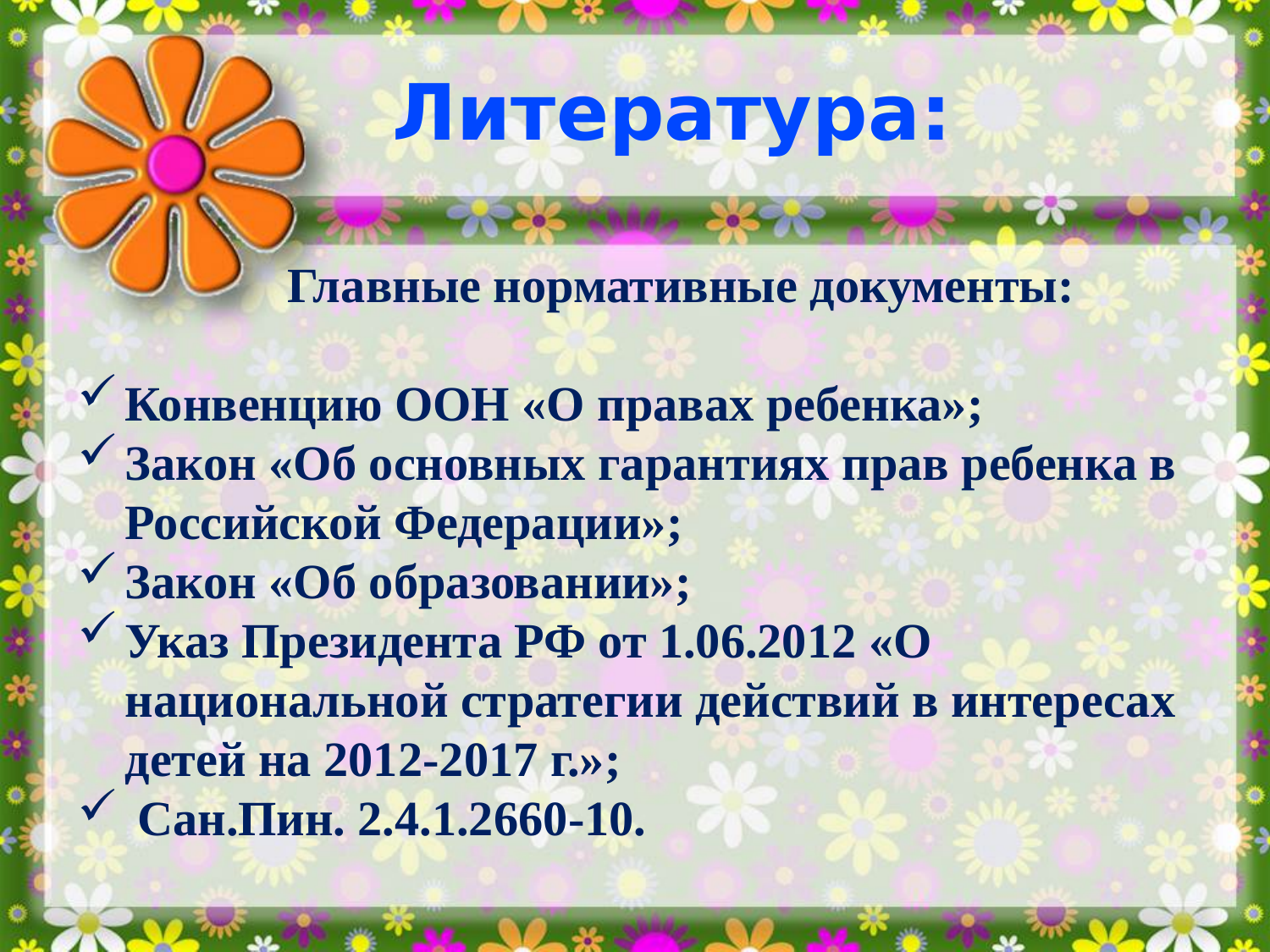

Литература:

Главные нормативные документы:

Конвенцию ООН «О правах ребенка»;
Закон «Об основных гарантиях прав ребенка в Российской Федерации»;
Закон «Об образовании»;
Указ Президента РФ от 1.06.2012 «О национальной стратегии действий в интересах детей на 2012-2017 г.»;
 Сан.Пин. 2.4.1.2660-10.